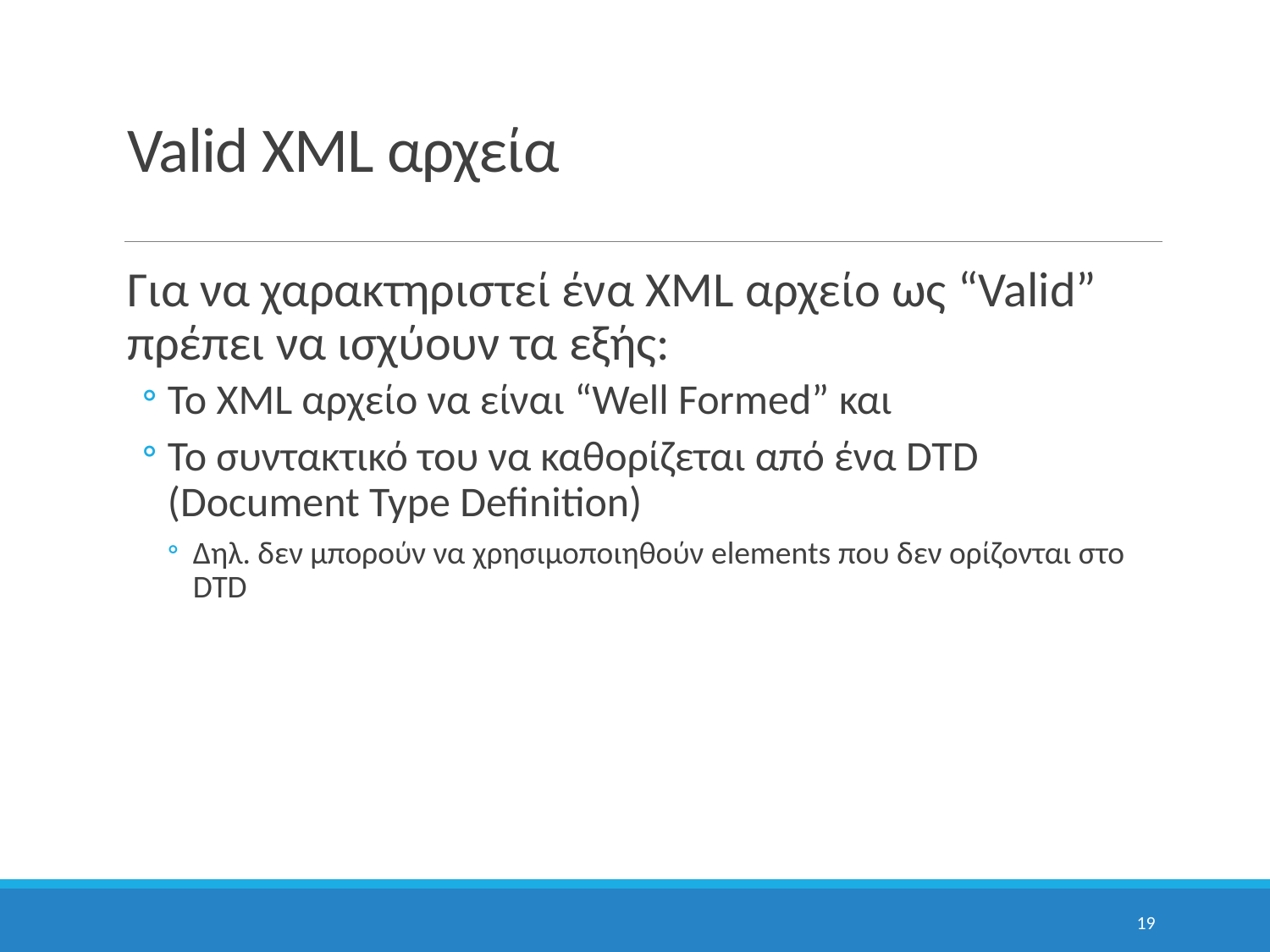

# Valid XML αρχεία
Για να χαρακτηριστεί ένα XML αρχείο ως “Valid” πρέπει να ισχύουν τα εξής:
Το XML αρχείο να είναι “Well Formed” και
Το συντακτικό του να καθορίζεται από ένα DTD (Document Type Definition)
Δηλ. δεν μπορούν να χρησιμοποιηθούν elements που δεν ορίζονται στο DTD
19